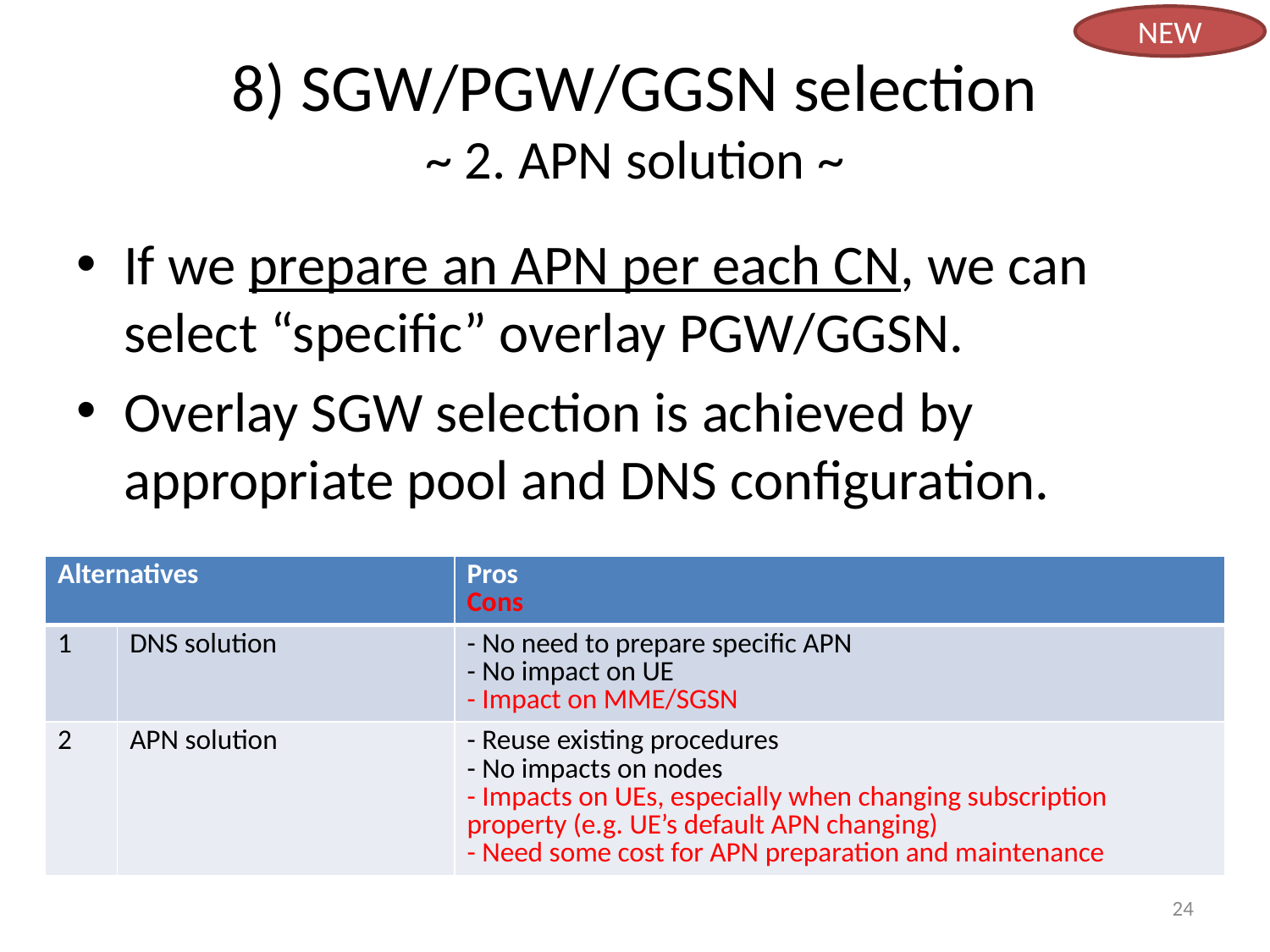

NEW
# 8) SGW/PGW/GGSN selection ~ 2. APN solution ~
If we prepare an APN per each CN, we can select “specific” overlay PGW/GGSN.
Overlay SGW selection is achieved by appropriate pool and DNS configuration.
| Alternatives |  | Pros Cons |
| --- | --- | --- |
| 1 | DNS solution | - No need to prepare specific APN - No impact on UE - Impact on MME/SGSN |
| 2 | APN solution | - Reuse existing procedures - No impacts on nodes - Impacts on UEs, especially when changing subscription property (e.g. UE’s default APN changing) - Need some cost for APN preparation and maintenance |
24